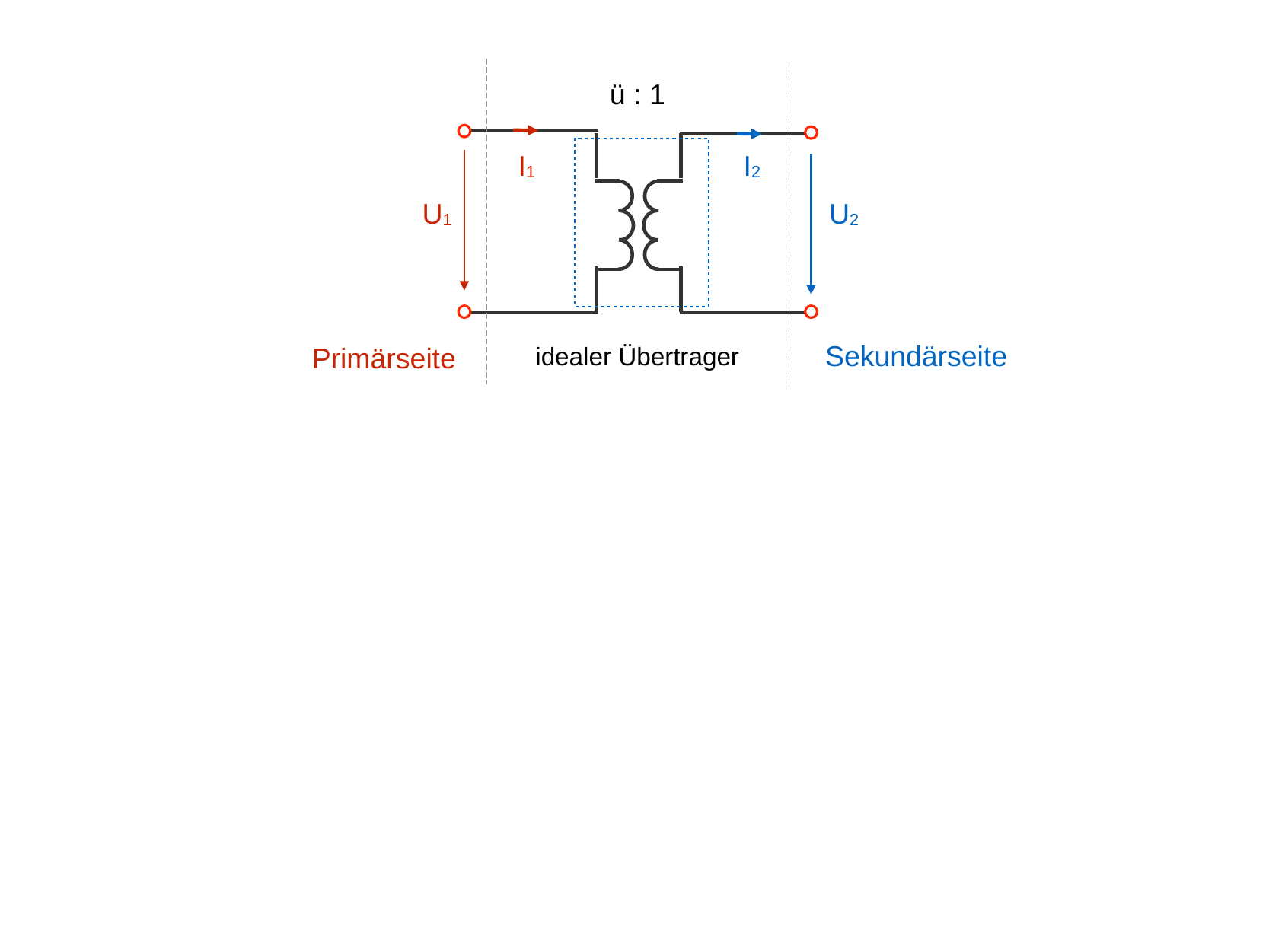

ü : 1

I1
I2

U1
U2

Sekundärseite
Primärseite
idealer Übertrager